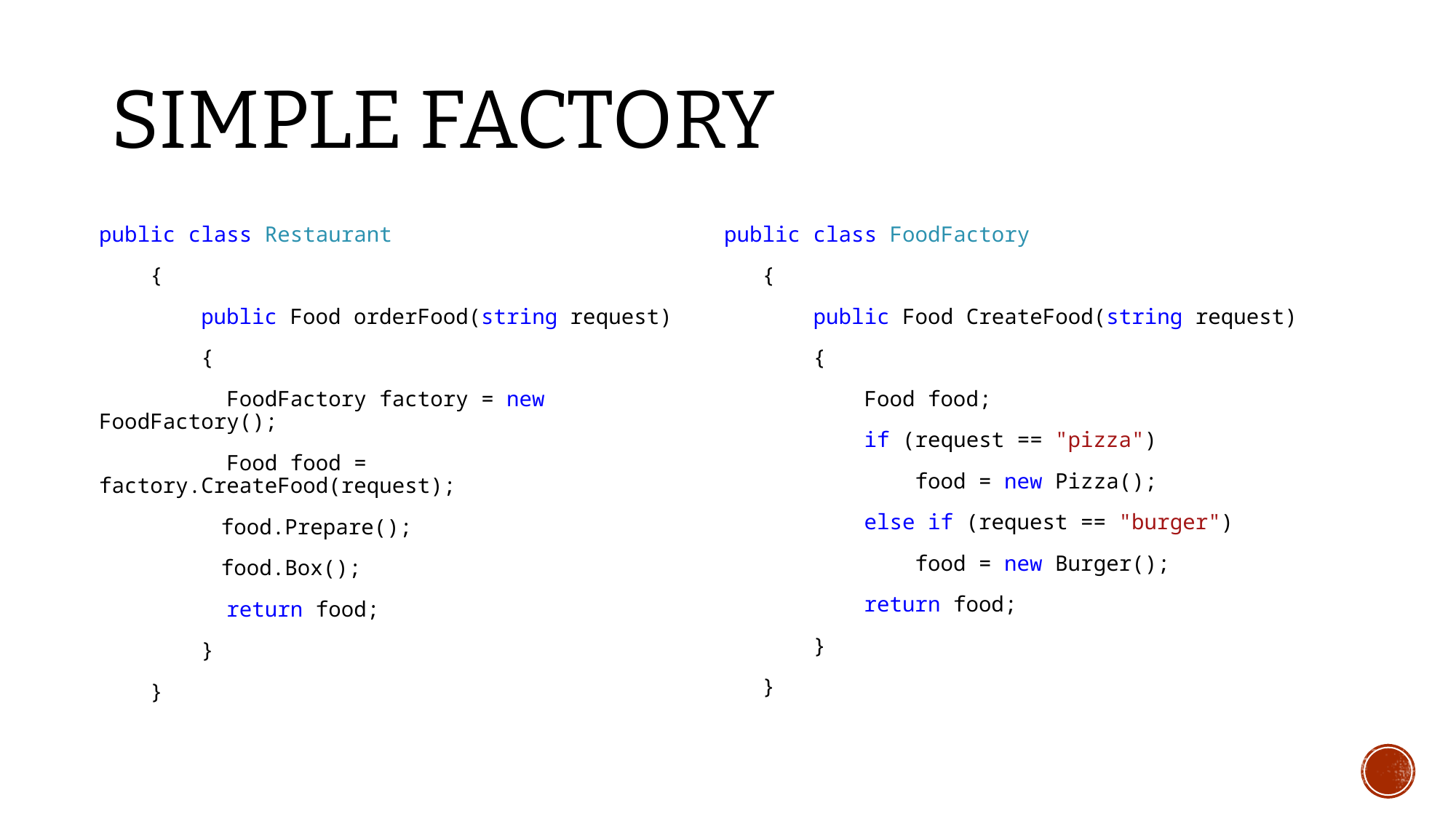

# Simple Factory
public class Restaurant
    {
        public Food orderFood(string request)
        {
          FoodFactory factory = new FoodFactory();
          Food food = factory.CreateFood(request);
	 food.Prepare();
	 food.Box();
          return food;
        }
    }
 public class FoodFactory
    {
        public Food CreateFood(string request)
        {
            Food food;
            if (request == "pizza")
                food = new Pizza();
            else if (request == "burger")
                food = new Burger();
            return food;
        }
    }